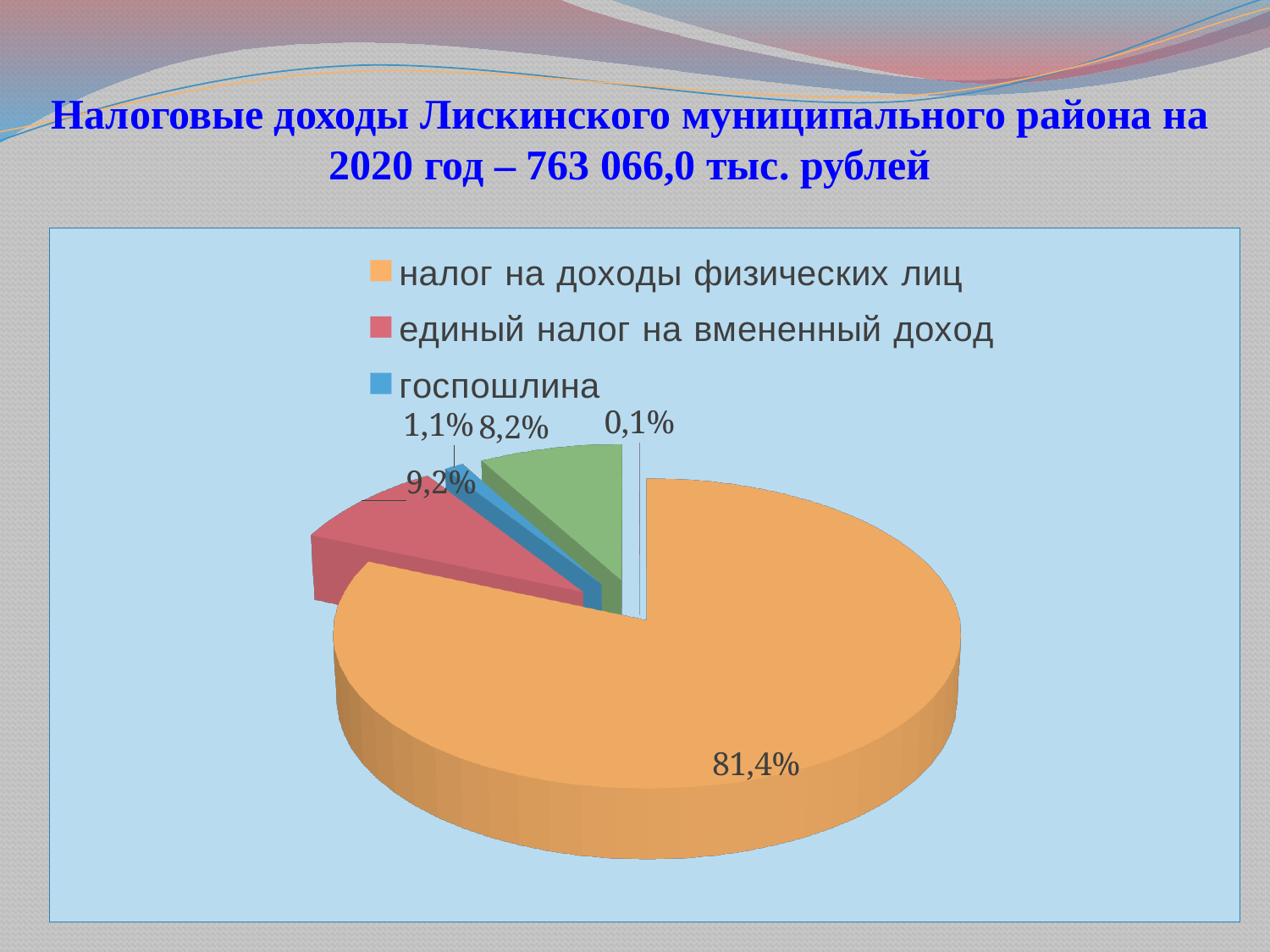

# Налоговые доходы Лискинского муниципального района на 2020 год – 763 066,0 тыс. рублей

[unsupported chart]